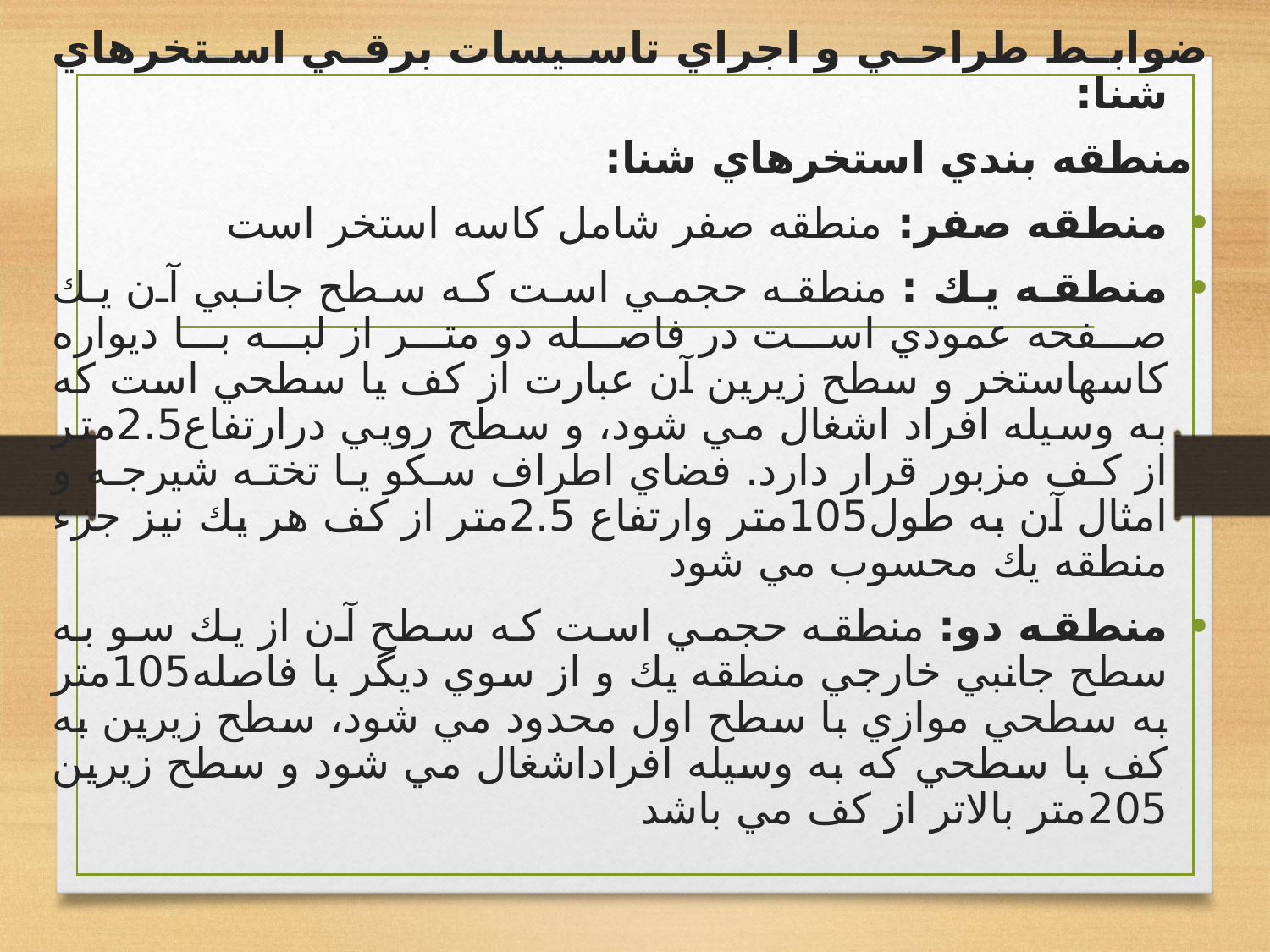

ضوابط طراحي و اجراي تاسيسات برقي استخرهاي شنا:
 منطقه بندي استخرهاي شنا:
منطقه صفر: منطقه صفر شامل كاسه استخر است
منطقه يك : منطقه حجمي است كه سطح جانبي آن يك صفحه عمودي است در فاصله دو متر از لبه با ديواره كاسهاستخر و سطح زيرين آن عبارت از كف يا سطحي است كه به وسيله افراد اشغال مي شود، و سطح رويي درارتفاع2.5متر از كف مزبور قرار دارد. فضاي اطراف سكو يا تخته شيرجه و امثال آن به طول105متر وارتفاع 2.5متر از كف هر يك نيز جزء منطقه يك محسوب مي شود
منطقه دو: منطقه حجمي است كه سطح آن از يك سو به سطح جانبي خارجي منطقه يك و از سوي ديگر با فاصله105متر به سطحي موازي با سطح اول محدود مي شود، سطح زيرين به كف با سطحي كه به وسيله افراداشغال مي شود و سطح زيرين 205متر بالاتر از كف مي باشد